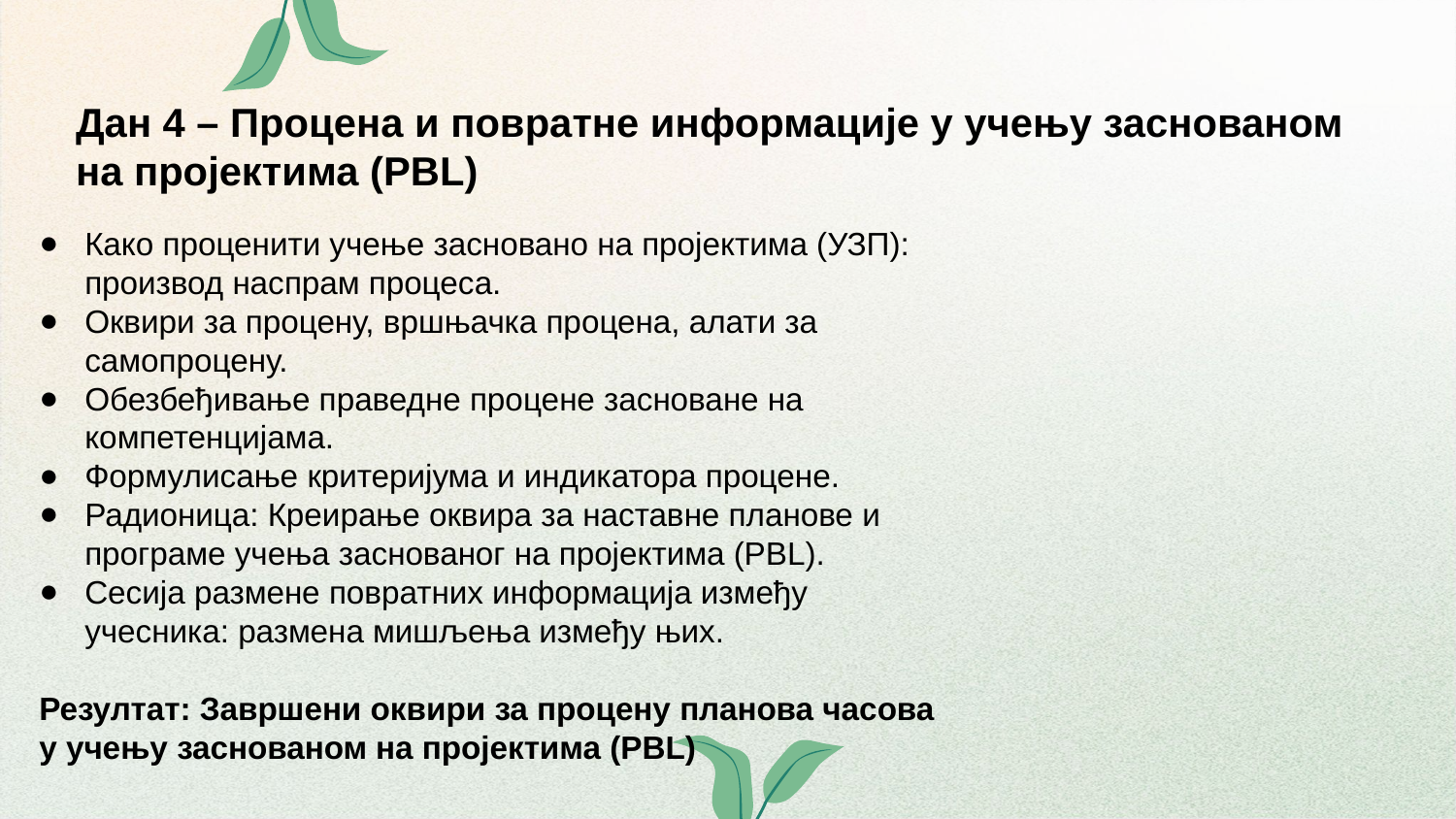

# Дан 4 – Процена и повратне информације у учењу заснованом на пројектима (PBL)

Како проценити учење засновано на пројектима (УЗП): производ наспрам процеса.
Оквири за процену, вршњачка процена, алати за самопроцену.
Обезбеђивање праведне процене засноване на компетенцијама.
Формулисање критеријума и индикатора процене.
Радионица: Креирање оквира за наставне планове и програме учења заснованог на пројектима (PBL).
Сесија размене повратних информација између учесника: размена мишљења између њих.

Резултат: Завршени оквири за процену планова часова у учењу заснованом на пројектима (PBL)